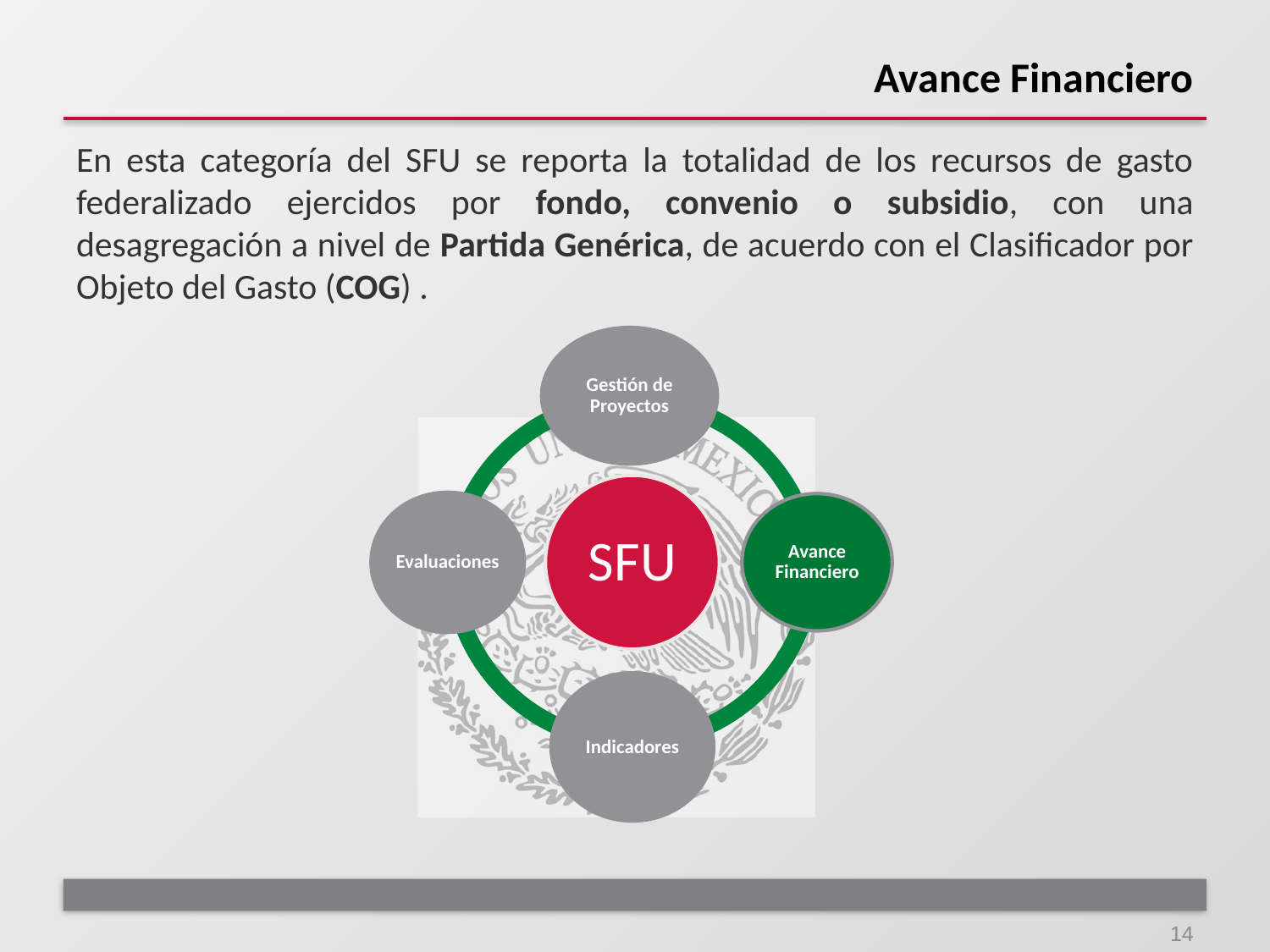

# Avance Financiero
En esta categoría del SFU se reporta la totalidad de los recursos de gasto federalizado ejercidos por fondo, convenio o subsidio, con una desagregación a nivel de Partida Genérica, de acuerdo con el Clasificador por Objeto del Gasto (COG) .

SFU
Gestión de Proyectos
Avance Financiero
Indicadores
Evaluaciones
14